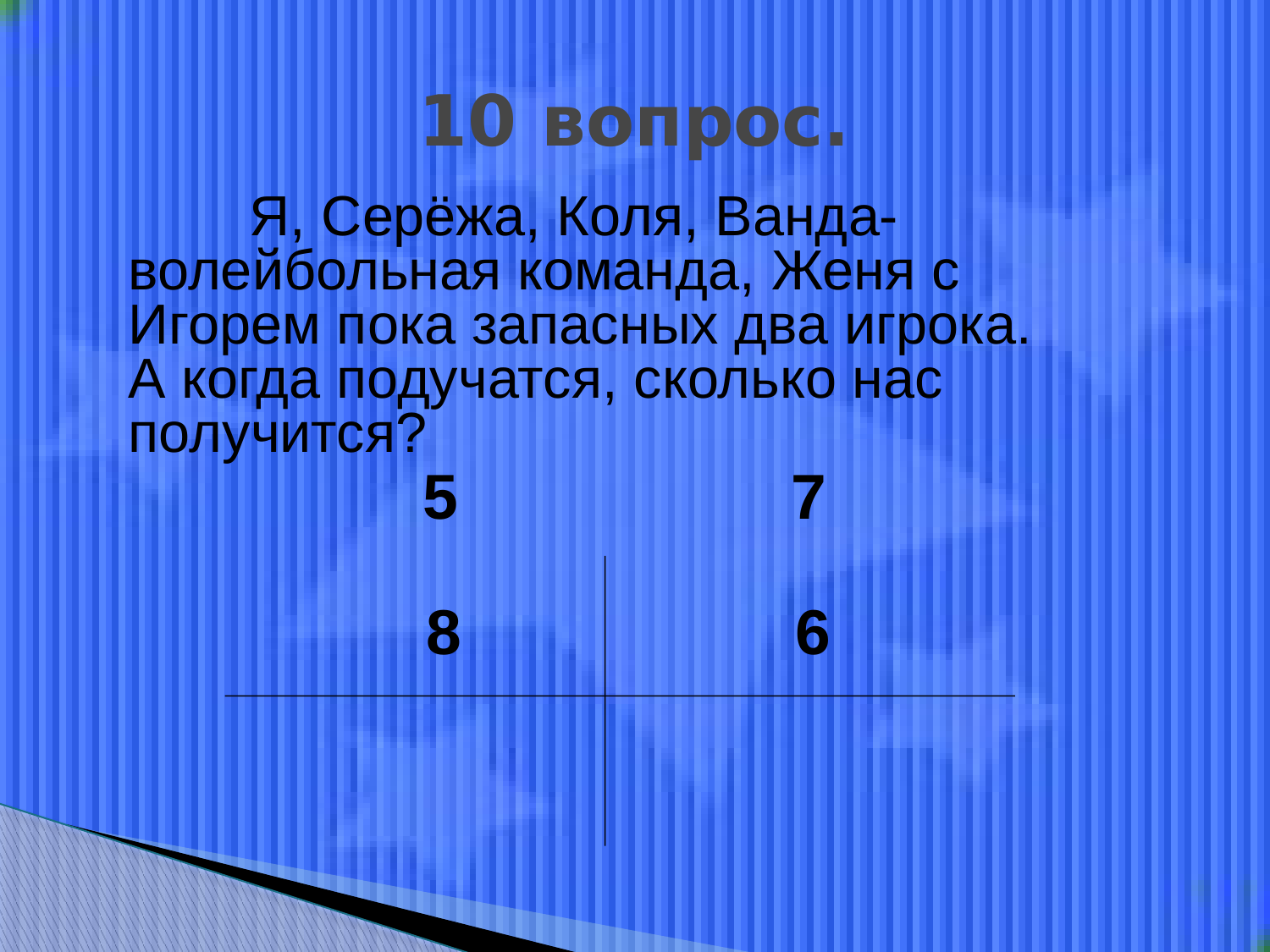

# 10 вопрос.
          Я, Серёжа, Коля, Ванда- волейбольная команда, Женя с Игорем пока запасных два игрока. А когда подучатся, сколько нас получится?
                        5                   7

                   8                   6